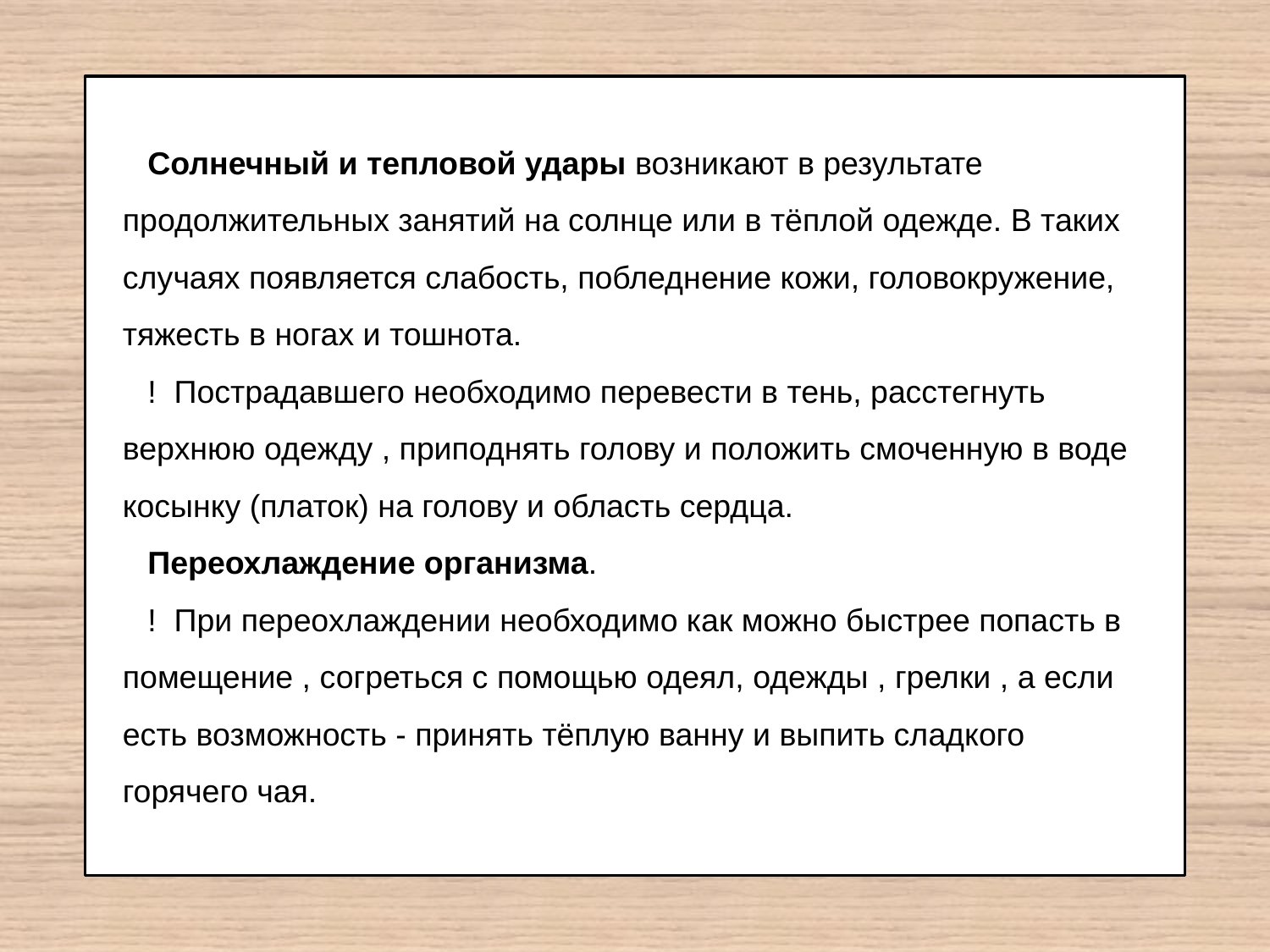

Солнечный и тепловой удары возникают в результате продолжительных занятий на солнце или в тёплой одежде. В таких случаях появляется слабость, побледнение кожи, головокружение, тяжесть в ногах и тошнота.
!  Пострадавшего необходимо перевести в тень, расстегнуть верхнюю одежду , приподнять голову и положить смоченную в воде косынку (платок) на голову и область сердца.
Переохлаждение организма.
!  При переохлаждении необходимо как можно быстрее попасть в помещение , согреться с помощью одеял, одежды , грелки , а если есть возможность - принять тёплую ванну и выпить сладкого горячего чая.